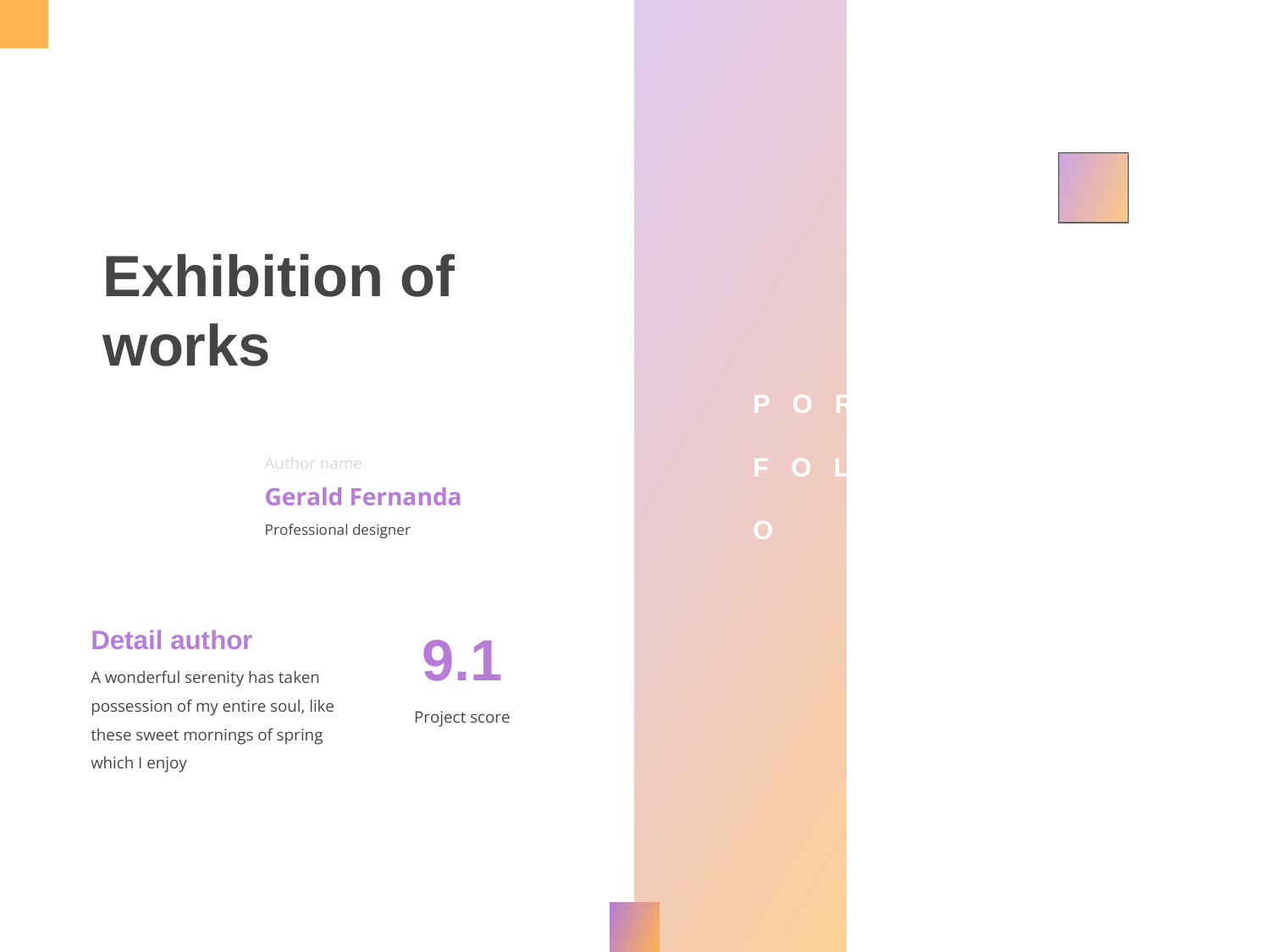

Exhibition of
works
P   O   R   T   F   O   L   I   O

Author name
Gerald Fernanda
Professional designer
Detail author
9.1
A wonderful serenity has taken possession of my entire soul, like these sweet mornings of spring which I enjoy
Project score